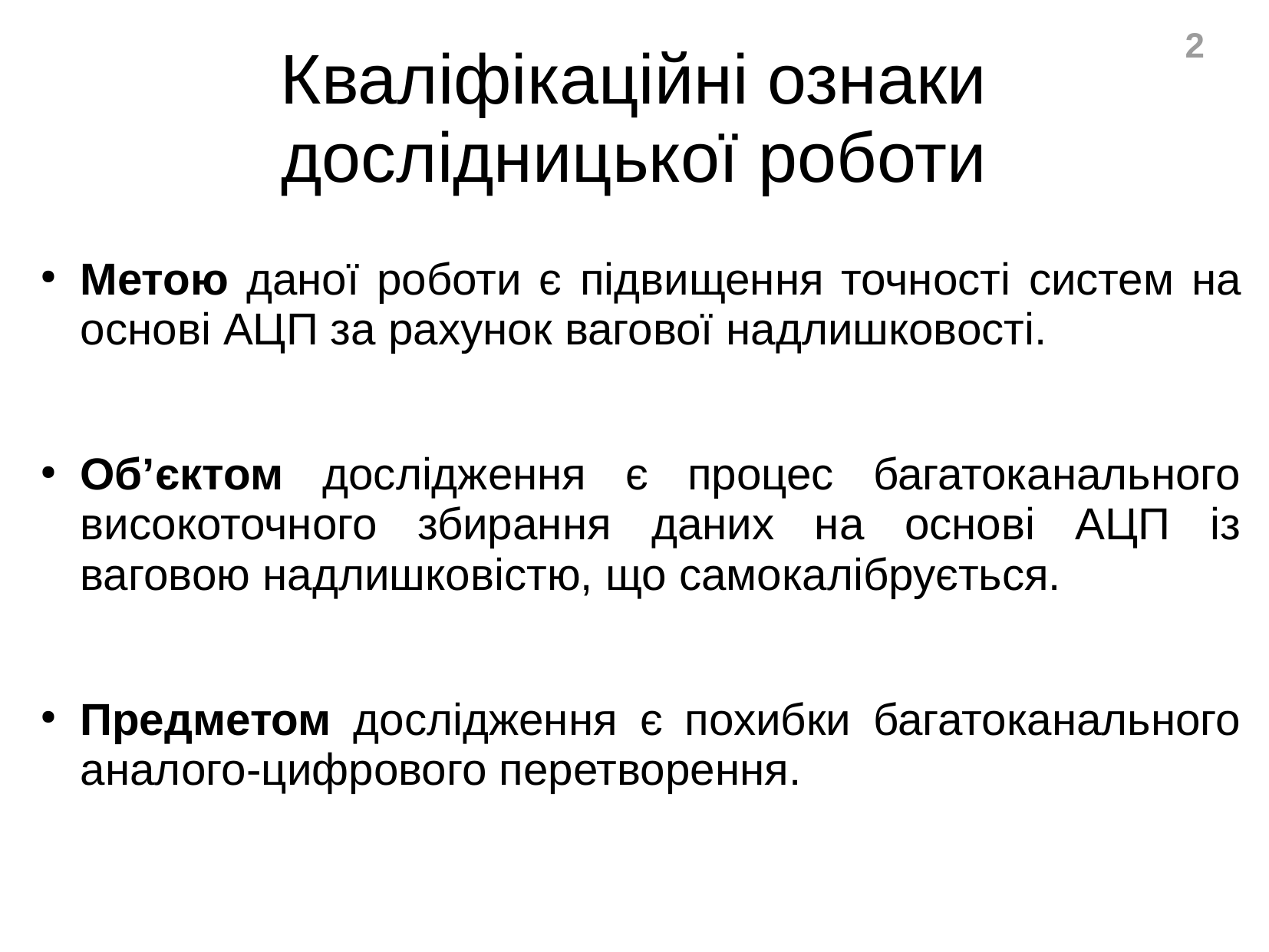

Кваліфікаційні ознаки дослідницької роботи
Метою даної роботи є підвищення точності систем на основі АЦП за рахунок вагової надлишковості.

Об’єктом дослідження є процес багатоканального високоточного збирання даних на основі АЦП із ваговою надлишковістю, що самокалібрується.

Предметом дослідження є похибки багатоканального аналого-цифрового перетворення.